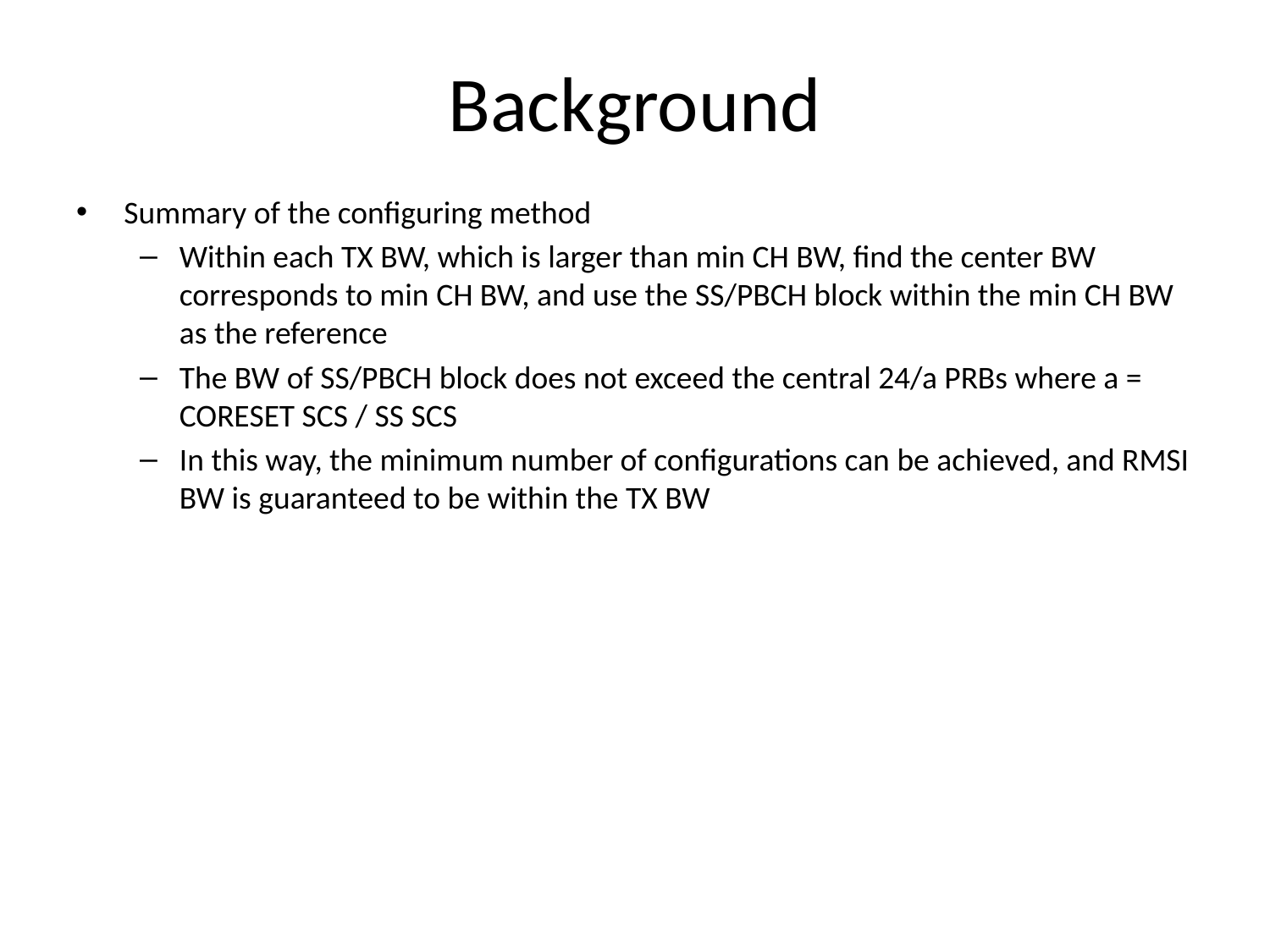

# Background
Summary of the configuring method
Within each TX BW, which is larger than min CH BW, find the center BW corresponds to min CH BW, and use the SS/PBCH block within the min CH BW as the reference
The BW of SS/PBCH block does not exceed the central 24/a PRBs where a = CORESET SCS / SS SCS
In this way, the minimum number of configurations can be achieved, and RMSI BW is guaranteed to be within the TX BW